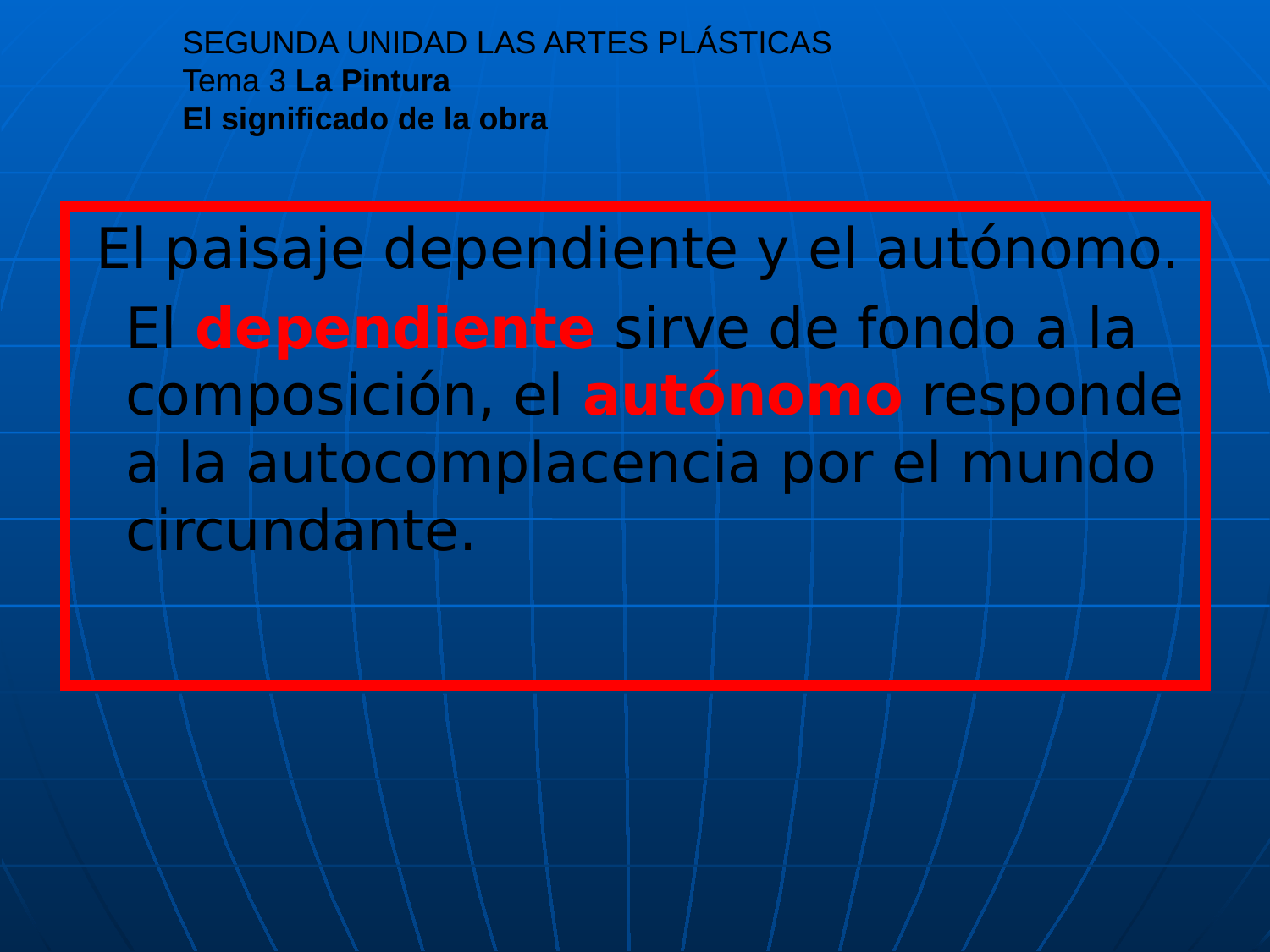

# SEGUNDA UNIDAD LAS ARTES PLÁSTICAS Tema 3 La Pintura El significado de la obra
 El paisaje dependiente y el autónomo.
	El dependiente sirve de fondo a la composición, el autónomo responde a la autocomplacencia por el mundo circundante.